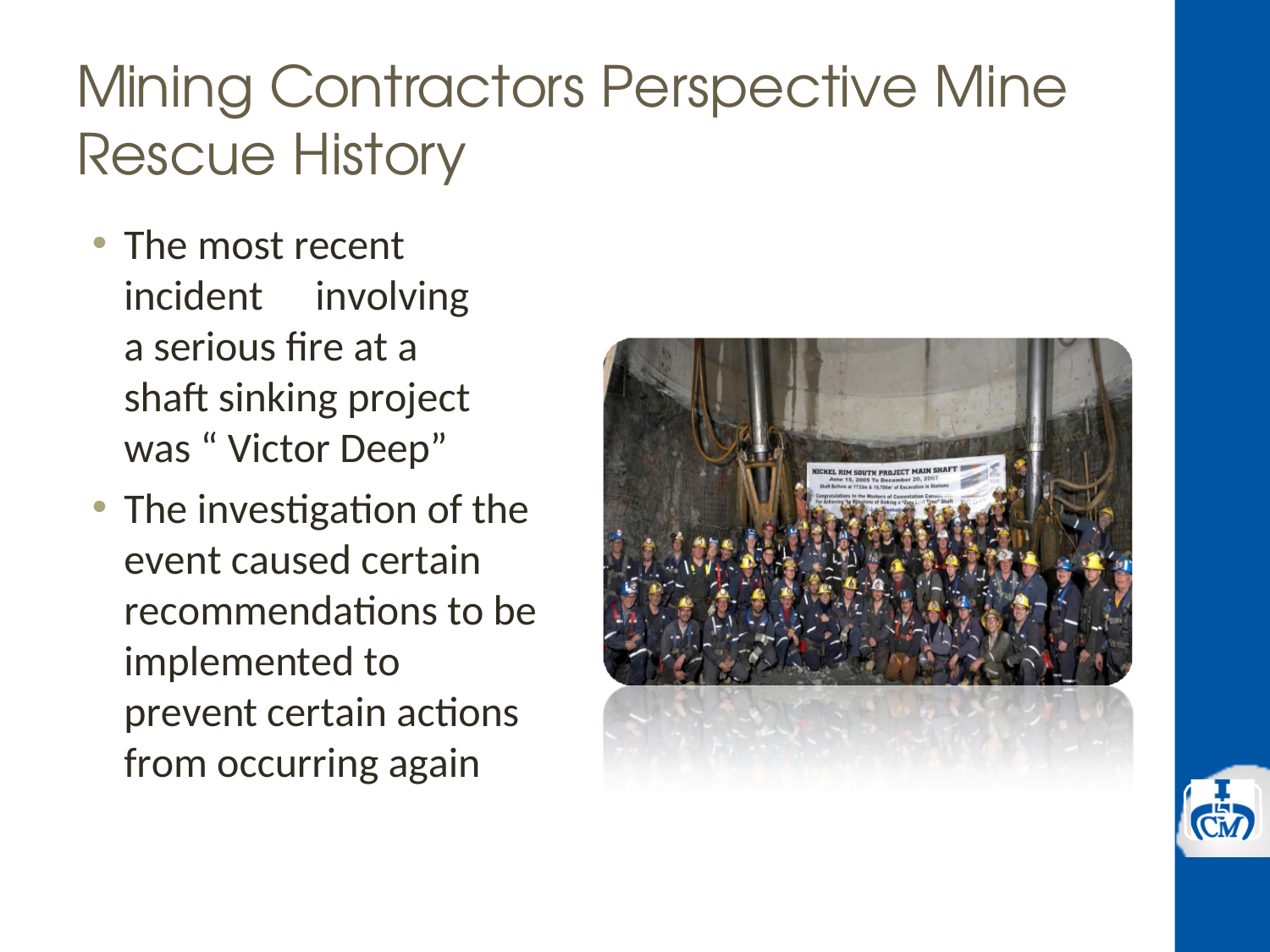

# Mining Contractors Perspective Mine Rescue History
The most recent incident	involving a serious fire at a shaft sinking project was “ Victor Deep”

The investigation of the event caused certain recommendations to be implemented to prevent certain actions from occurring again

5